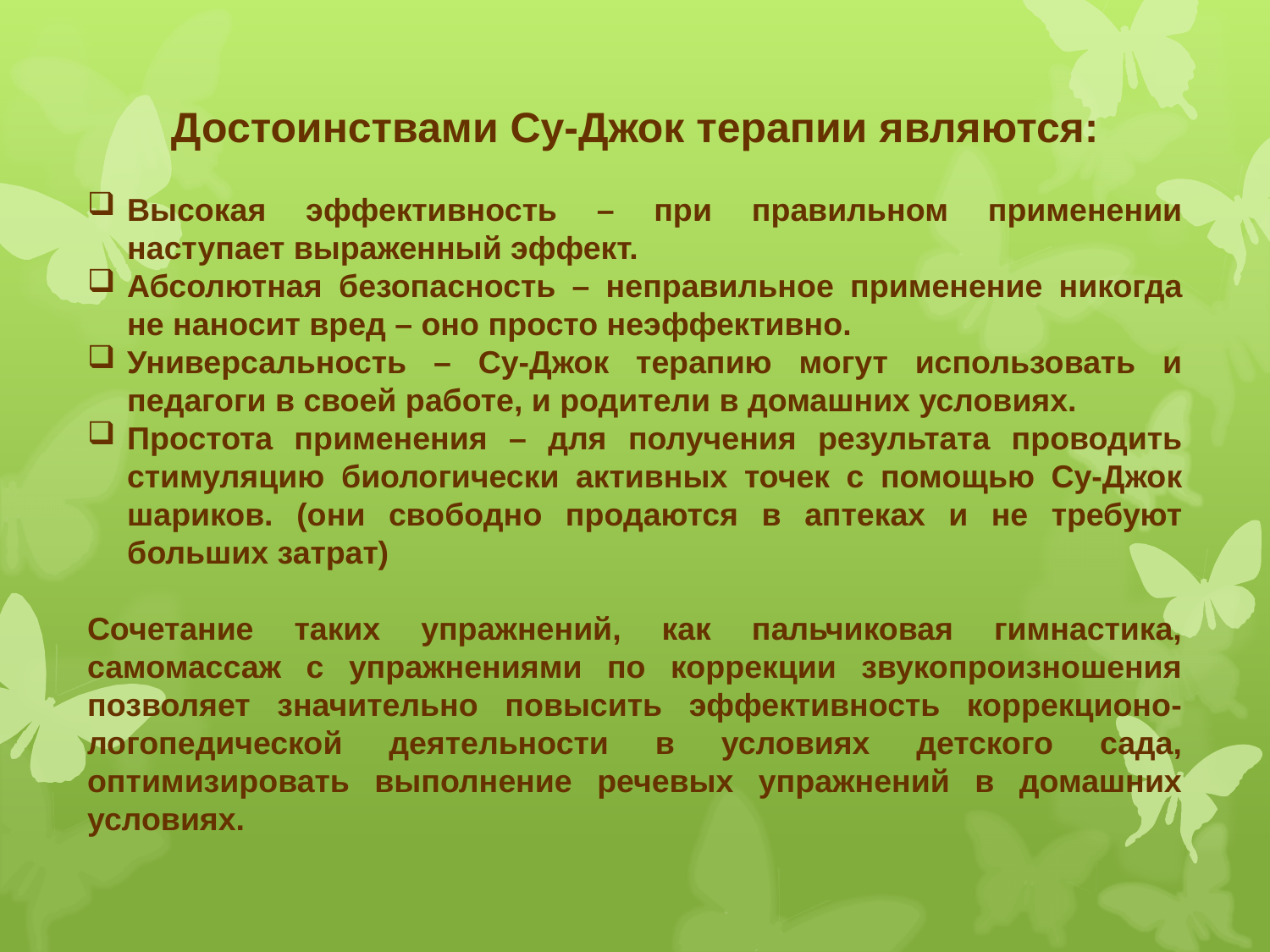

Достоинствами Су-Джок терапии являются:

Высокая эффективность – при правильном применении наступает выраженный эффект.
Абсолютная безопасность – неправильное применение никогда не наносит вред – оно просто неэффективно.
Универсальность – Су-Джок терапию могут использовать и педагоги в своей работе, и родители в домашних условиях.
Простота применения – для получения результата проводить стимуляцию биологически активных точек с помощью Су-Джок шариков. (они свободно продаются в аптеках и не требуют больших затрат)

Сочетание таких упражнений, как пальчиковая гимнастика, самомассаж с упражнениями по коррекции звукопроизношения позволяет значительно повысить эффективность коррекционо-логопедической деятельности в условиях детского сада, оптимизировать выполнение речевых упражнений в домашних условиях.